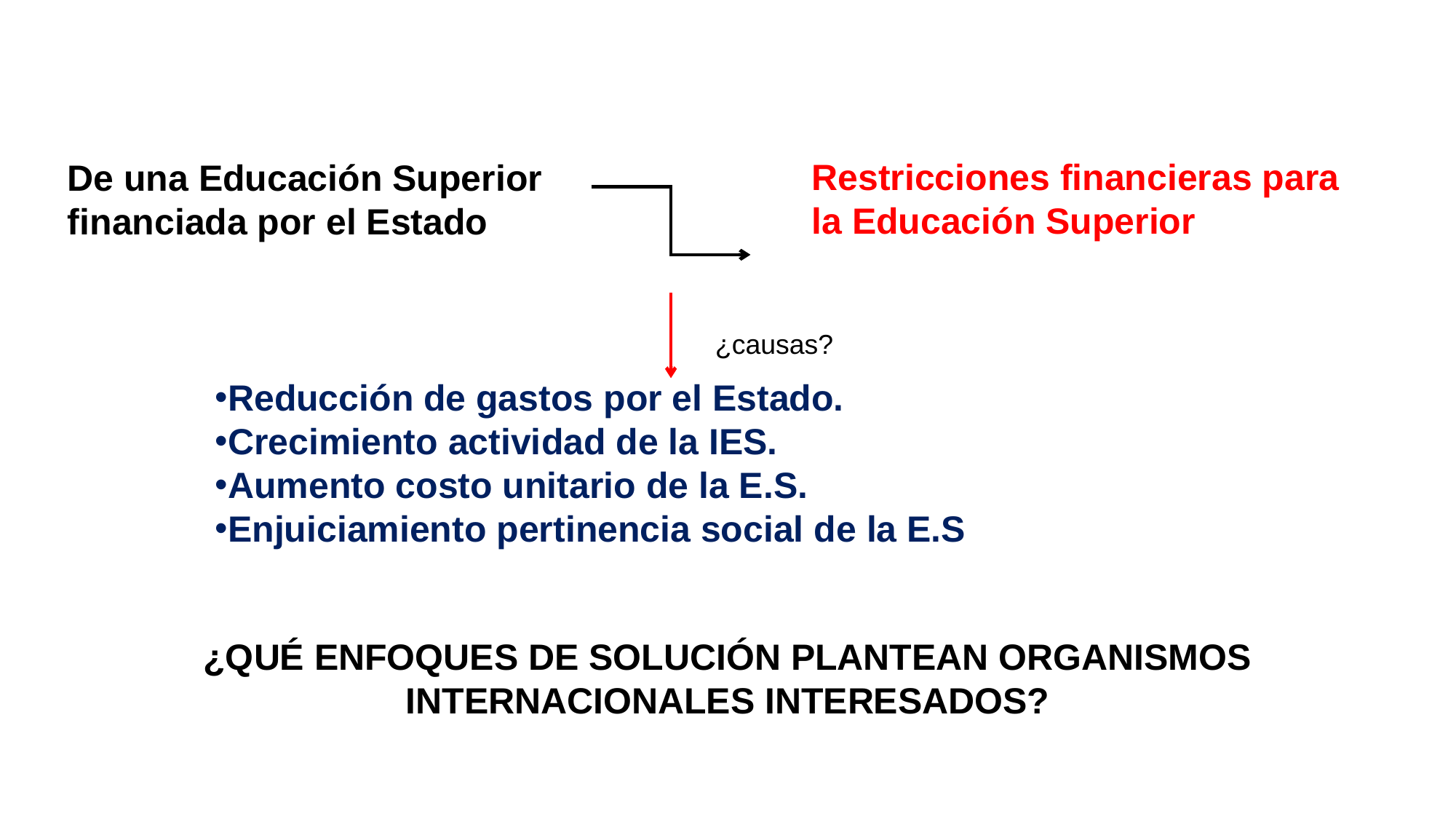

Restricciones financieras para la Educación Superior
De una Educación Superior financiada por el Estado
¿causas?
Reducción de gastos por el Estado.
Crecimiento actividad de la IES.
Aumento costo unitario de la E.S.
Enjuiciamiento pertinencia social de la E.S
¿QUÉ ENFOQUES DE SOLUCIÓN PLANTEAN ORGANISMOS INTERNACIONALES INTERESADOS?